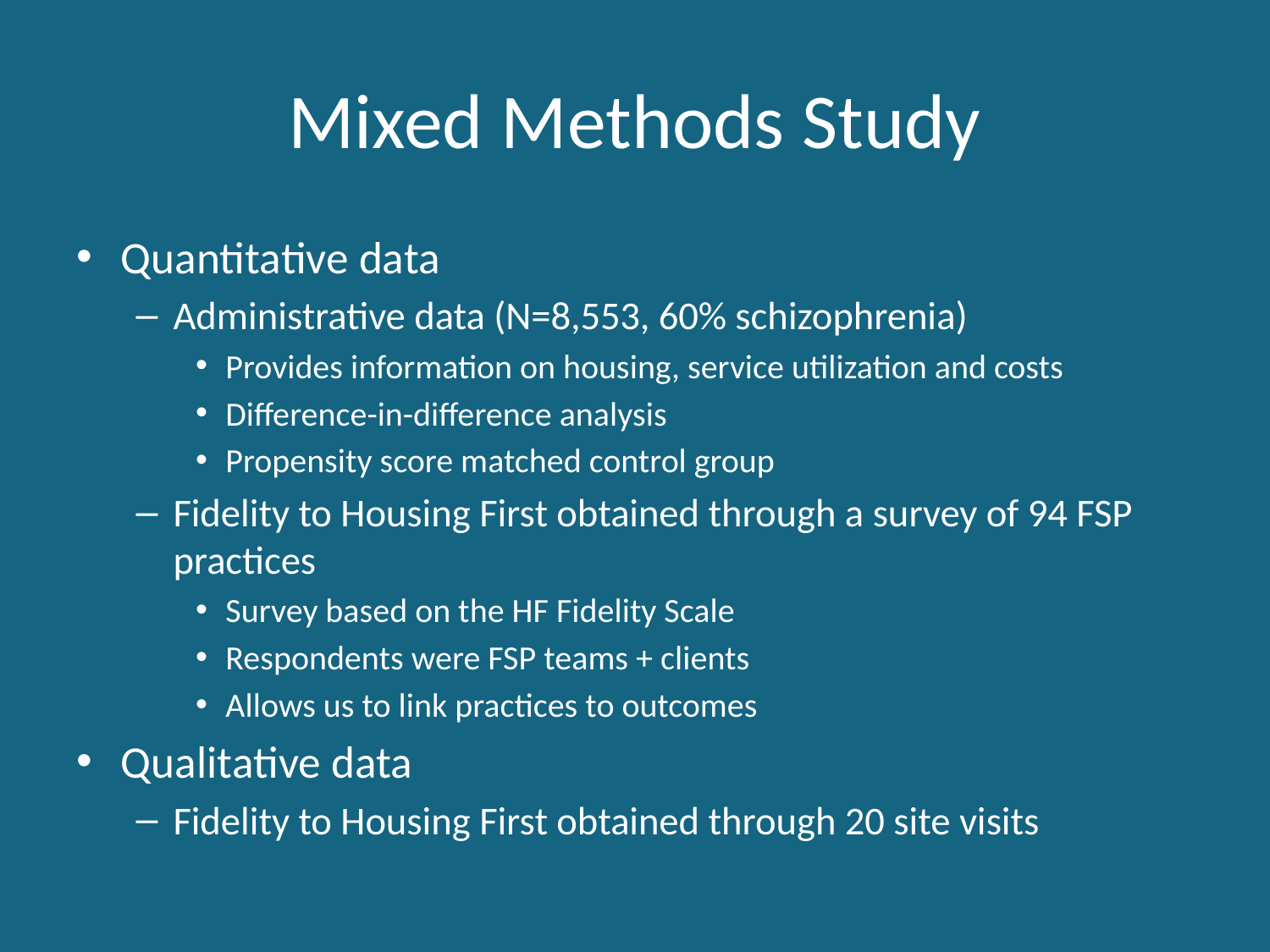

# Mixed Methods Study
Quantitative data
Administrative data (N=8,553, 60% schizophrenia)
Provides information on housing, service utilization and costs
Difference-in-difference analysis
Propensity score matched control group
Fidelity to Housing First obtained through a survey of 94 FSP practices
Survey based on the HF Fidelity Scale
Respondents were FSP teams + clients
Allows us to link practices to outcomes
Qualitative data
Fidelity to Housing First obtained through 20 site visits